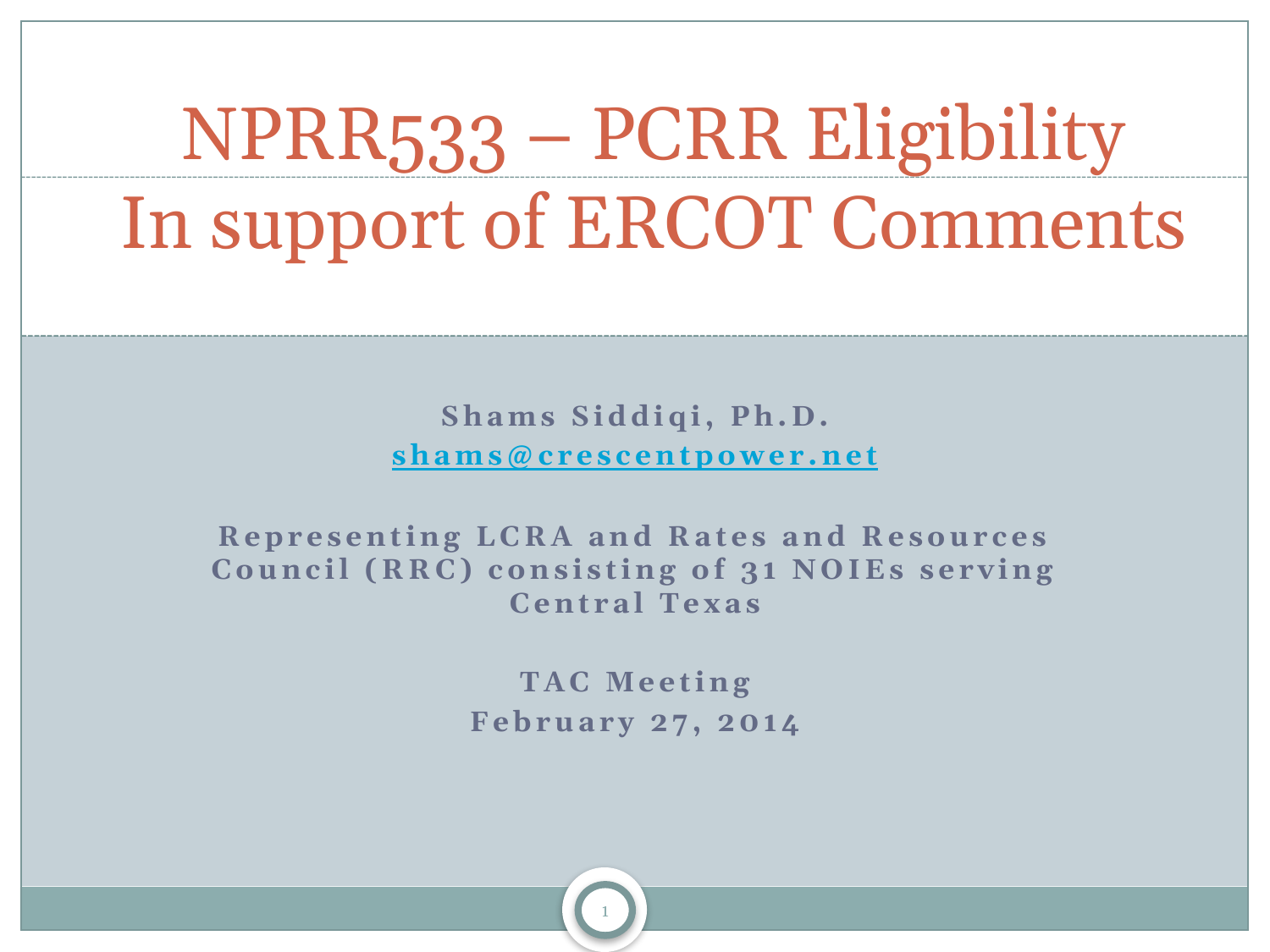

# NPRR533 – PCRR Eligibility In support of ERCOT Comments
Shams Siddiqi, Ph.D.
shams@crescentpower.net

Representing LCRA and Rates and Resources Council (RRC) consisting of 31 NOIEs serving Central Texas

TAC Meeting
February 27, 2014